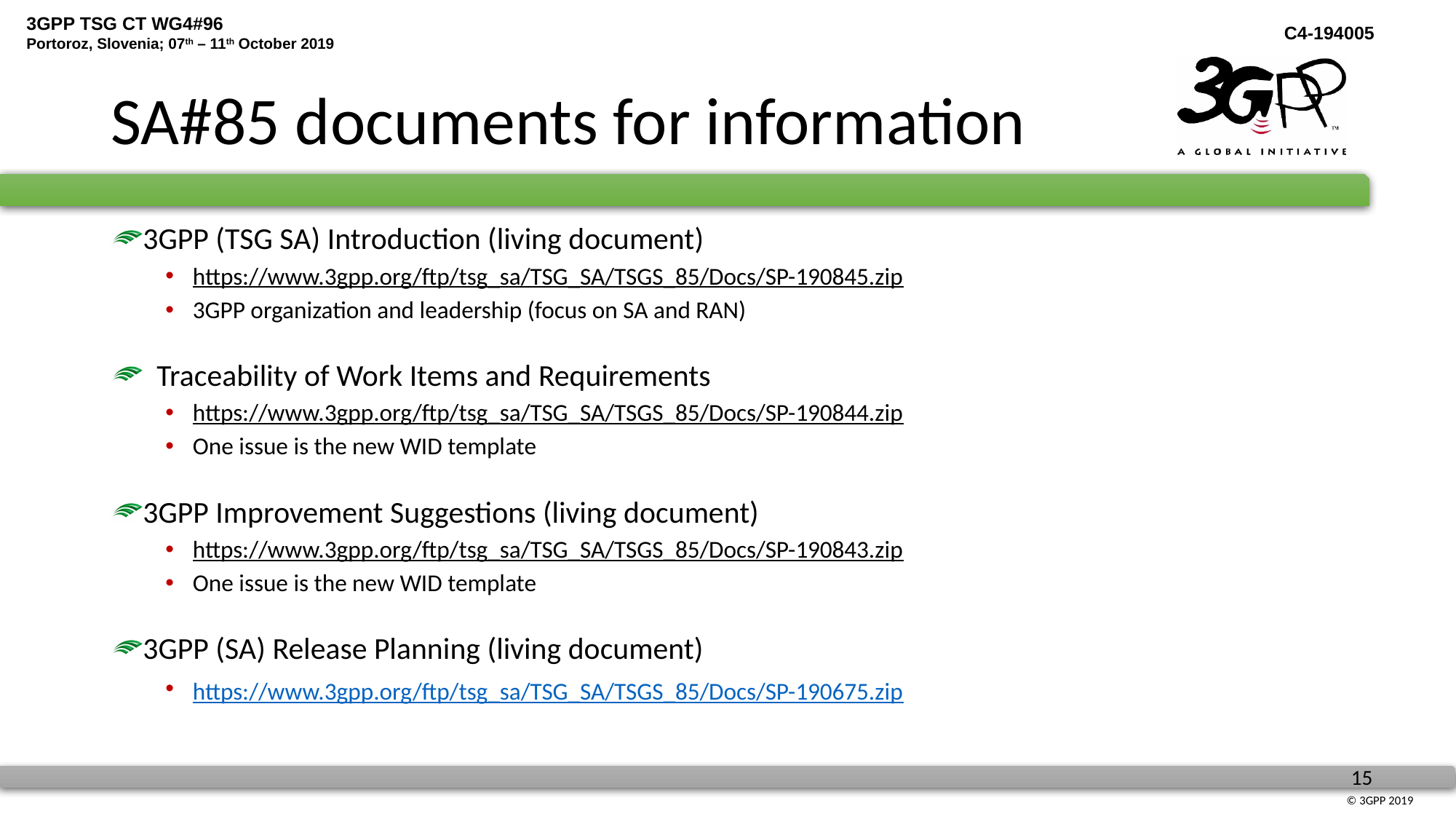

# SA#85 documents for information
3GPP (TSG SA) Introduction (living document)
https://www.3gpp.org/ftp/tsg_sa/TSG_SA/TSGS_85/Docs/SP-190845.zip
3GPP organization and leadership (focus on SA and RAN)
  Traceability of Work Items and Requirements
https://www.3gpp.org/ftp/tsg_sa/TSG_SA/TSGS_85/Docs/SP-190844.zip
One issue is the new WID template
3GPP Improvement Suggestions (living document)
https://www.3gpp.org/ftp/tsg_sa/TSG_SA/TSGS_85/Docs/SP-190843.zip
One issue is the new WID template
3GPP (SA) Release Planning (living document)
https://www.3gpp.org/ftp/tsg_sa/TSG_SA/TSGS_85/Docs/SP-190675.zip